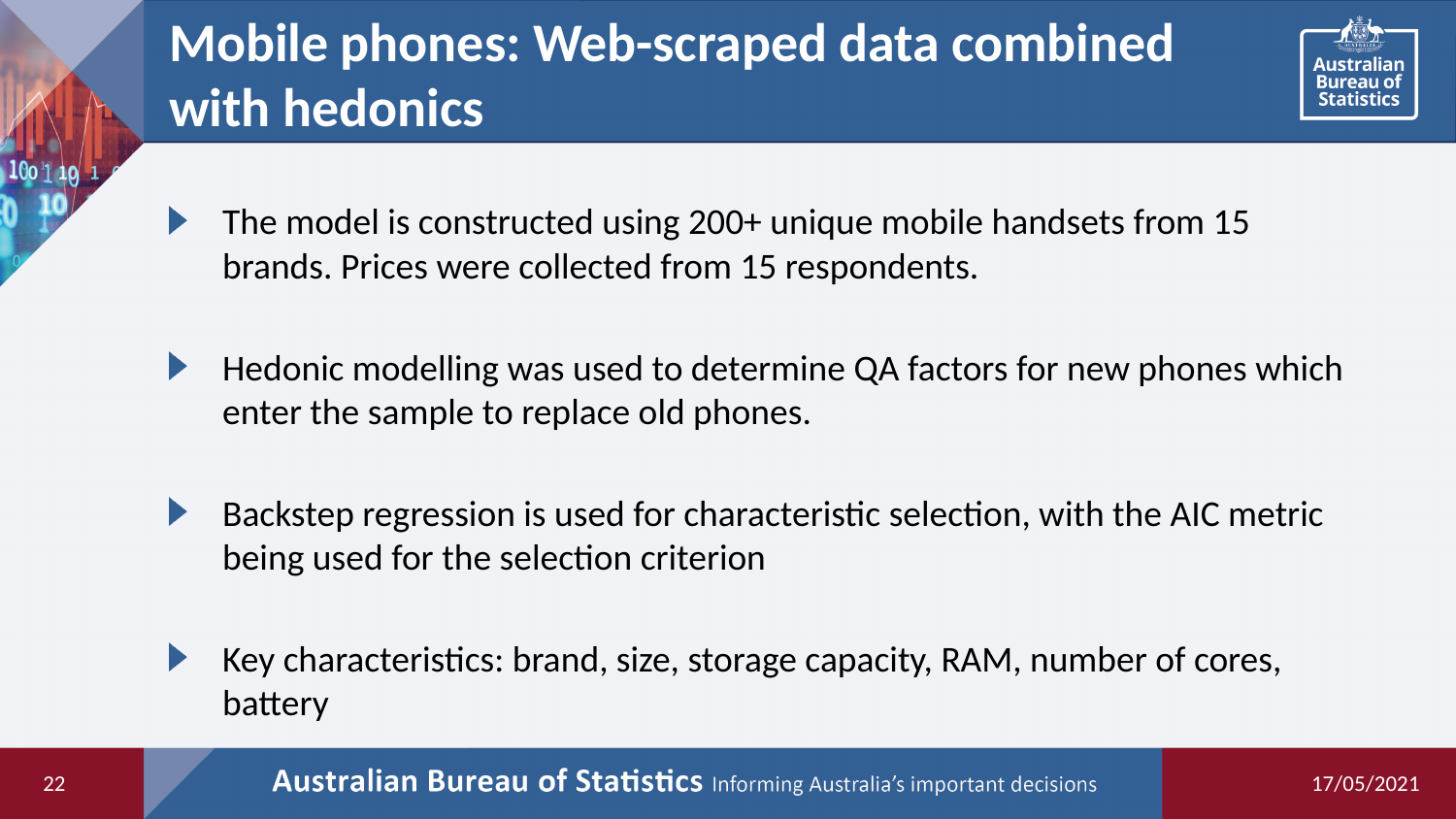

# Mobile phones: Web-scraped data combined with hedonics
The model is constructed using 200+ unique mobile handsets from 15 brands. Prices were collected from 15 respondents.

Hedonic modelling was used to determine QA factors for new phones which enter the sample to replace old phones.

Backstep regression is used for characteristic selection, with the AIC metric being used for the selection criterion

Key characteristics: brand, size, storage capacity, RAM, number of cores, battery

22
17/05/2021